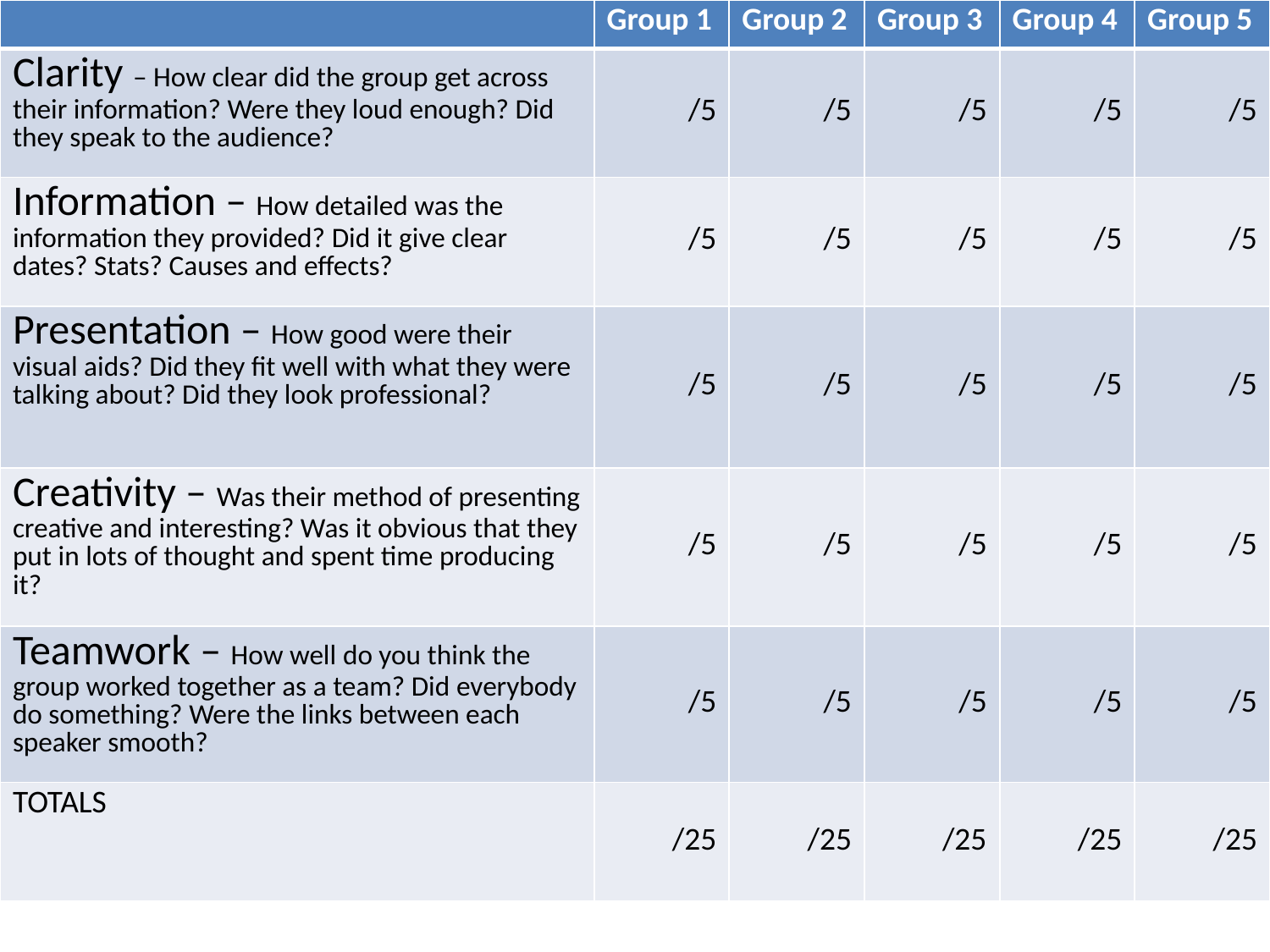

|  | Group 1 | Group 2 | Group 3 | Group 4 | Group 5 |
| --- | --- | --- | --- | --- | --- |
| Clarity – How clear did the group get across their information? Were they loud enough? Did they speak to the audience? | /5 | /5 | /5 | /5 | /5 |
| Information – How detailed was the information they provided? Did it give clear dates? Stats? Causes and effects? | /5 | /5 | /5 | /5 | /5 |
| Presentation – How good were their visual aids? Did they fit well with what they were talking about? Did they look professional? | /5 | /5 | /5 | /5 | /5 |
| Creativity – Was their method of presenting creative and interesting? Was it obvious that they put in lots of thought and spent time producing it? | /5 | /5 | /5 | /5 | /5 |
| Teamwork – How well do you think the group worked together as a team? Did everybody do something? Were the links between each speaker smooth? | /5 | /5 | /5 | /5 | /5 |
| TOTALS | /25 | /25 | /25 | /25 | /25 |